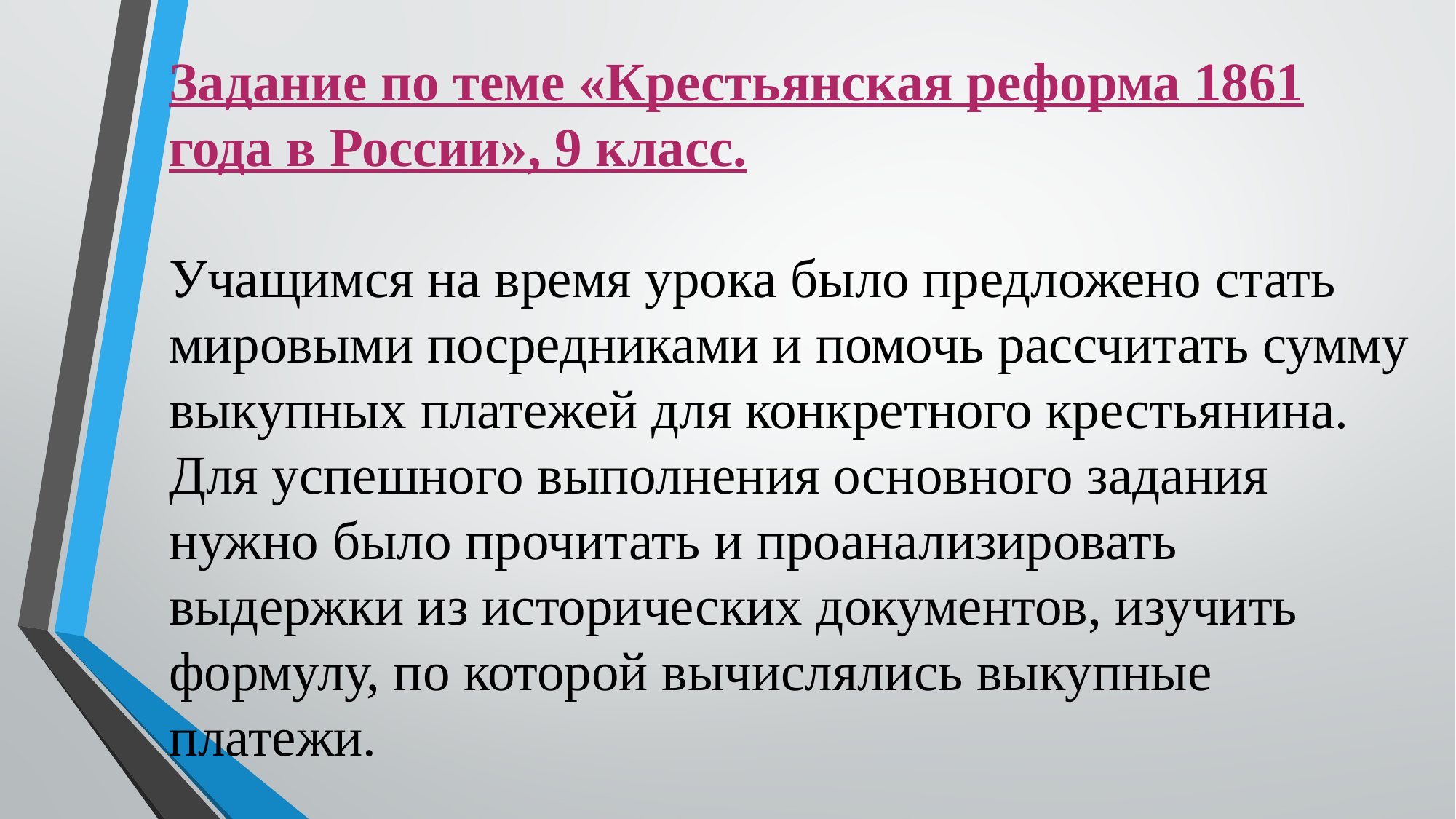

Задание по теме «Крестьянская реформа 1861 года в России», 9 класс.

Учащимся на время урока было предложено стать мировыми посредниками и помочь рассчитать сумму выкупных платежей для конкретного крестьянина. Для успешного выполнения основного задания нужно было прочитать и проанализировать выдержки из исторических документов, изучить формулу, по которой вычислялись выкупные платежи.